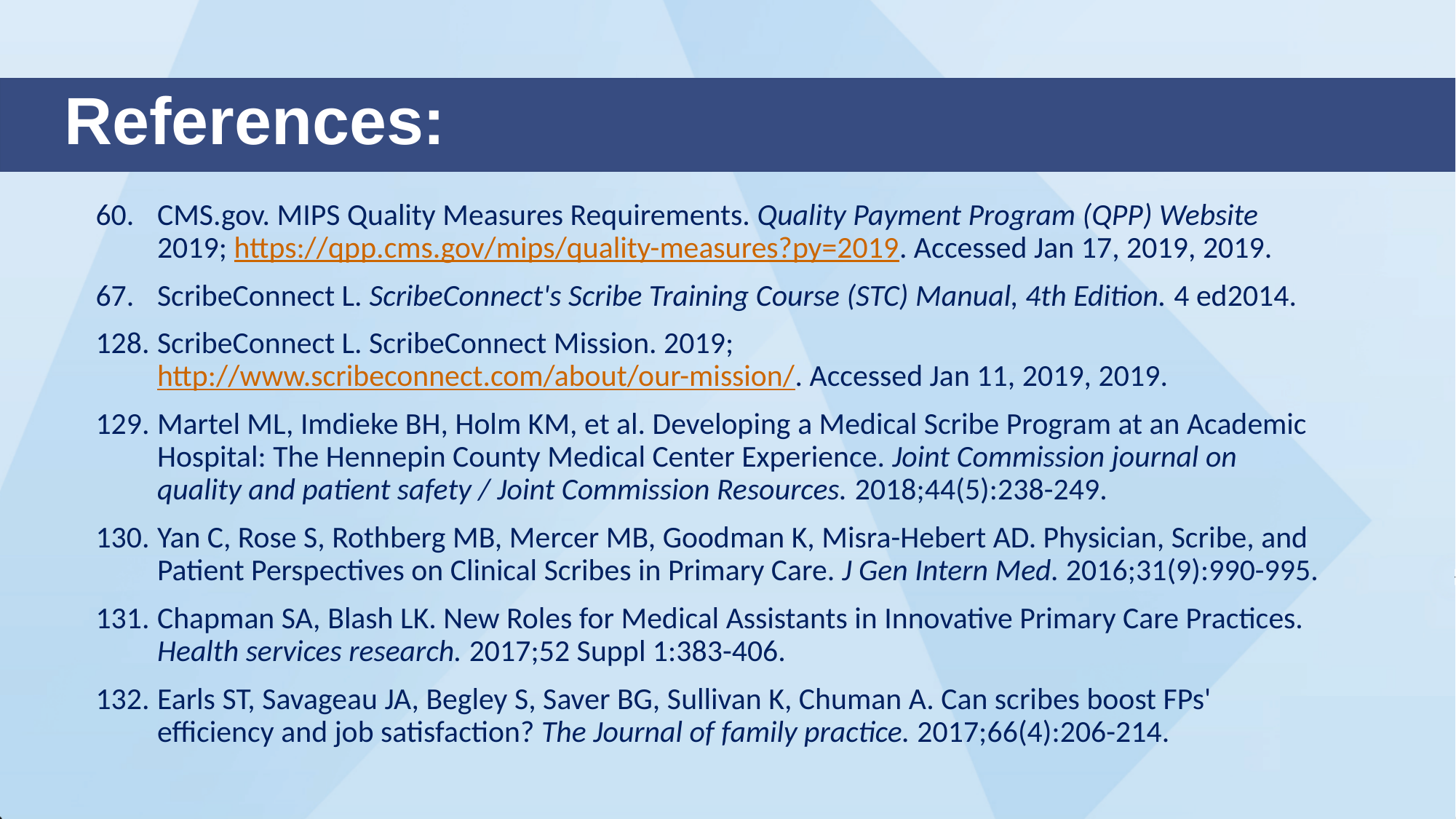

# References:
CMS.gov. MIPS Quality Measures Requirements. Quality Payment Program (QPP) Website 2019; https://qpp.cms.gov/mips/quality-measures?py=2019. Accessed Jan 17, 2019, 2019.
ScribeConnect L. ScribeConnect's Scribe Training Course (STC) Manual, 4th Edition. 4 ed2014.
ScribeConnect L. ScribeConnect Mission. 2019; http://www.scribeconnect.com/about/our-mission/. Accessed Jan 11, 2019, 2019.
Martel ML, Imdieke BH, Holm KM, et al. Developing a Medical Scribe Program at an Academic Hospital: The Hennepin County Medical Center Experience. Joint Commission journal on quality and patient safety / Joint Commission Resources. 2018;44(5):238-249.
Yan C, Rose S, Rothberg MB, Mercer MB, Goodman K, Misra-Hebert AD. Physician, Scribe, and Patient Perspectives on Clinical Scribes in Primary Care. J Gen Intern Med. 2016;31(9):990-995.
Chapman SA, Blash LK. New Roles for Medical Assistants in Innovative Primary Care Practices. Health services research. 2017;52 Suppl 1:383-406.
Earls ST, Savageau JA, Begley S, Saver BG, Sullivan K, Chuman A. Can scribes boost FPs' efficiency and job satisfaction? The Journal of family practice. 2017;66(4):206-214.